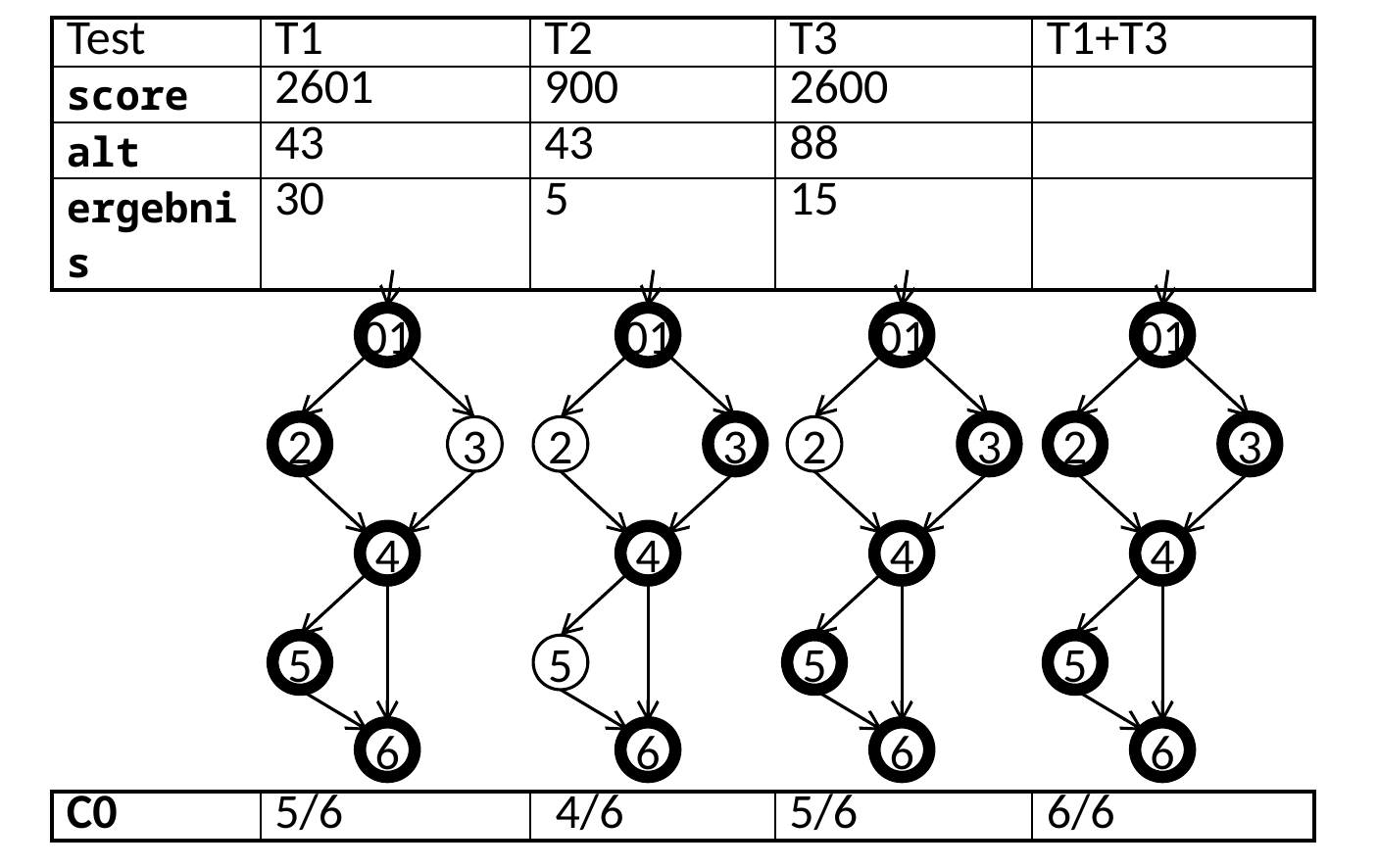

| Test | T1 | T2 | T3 | T1+T3 |
| --- | --- | --- | --- | --- |
| score | 2601 | 900 | 2600 |  |
| alt | 43 | 43 | 88 |  |
| ergebnis | 30 | 5 | 15 |  |
01
01
01
01
2
3
2
3
2
3
2
3
4
4
4
4
5
5
5
5
6
6
6
6
| C0 | 5/6 | 4/6 | 5/6 | 6/6 |
| --- | --- | --- | --- | --- |